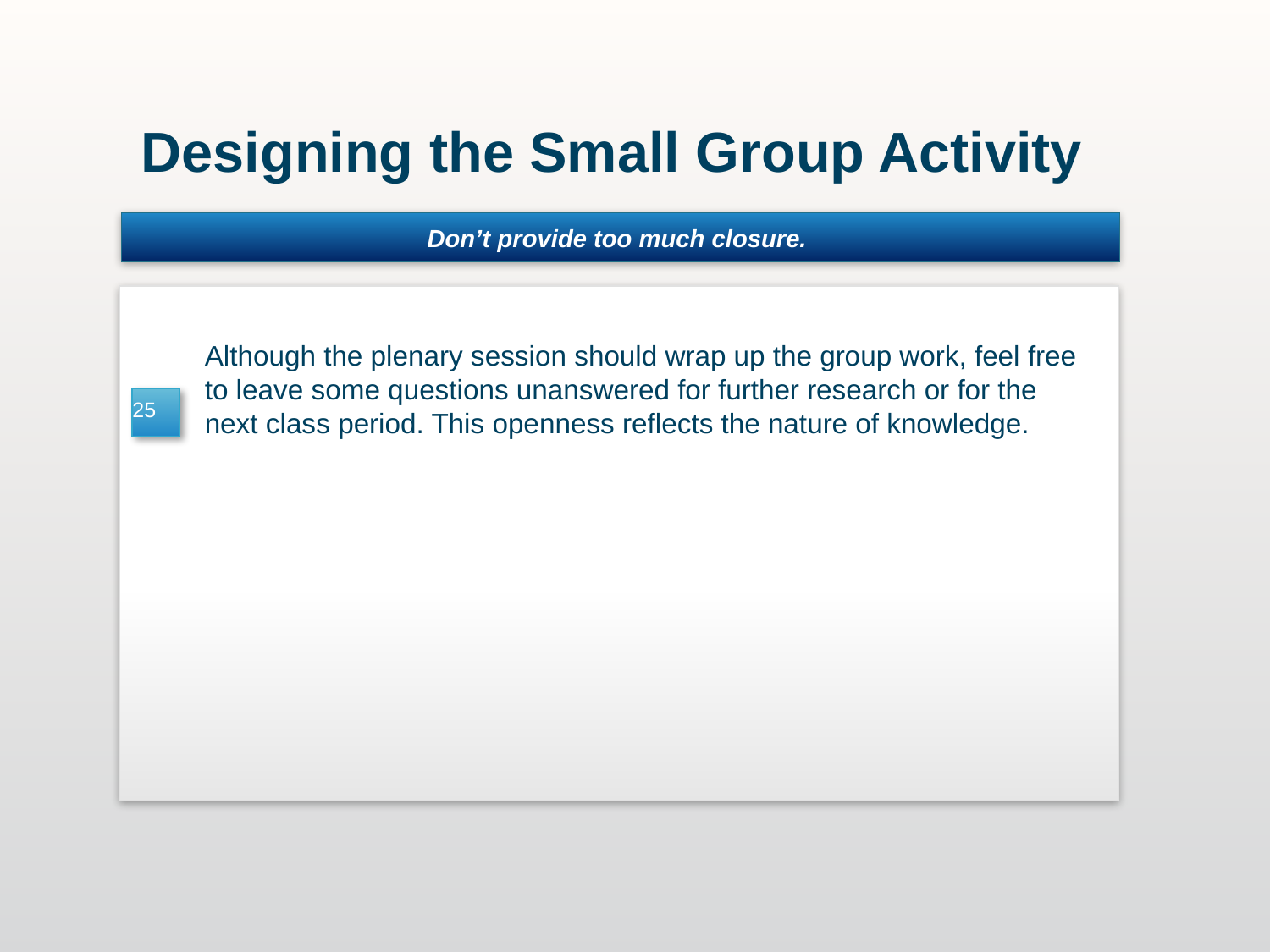

Designing the Small Group Activity
Don’t provide too much closure.

Templates
Although the plenary session should wrap up the group work, feel free to leave some questions unanswered for further research or for the next class period. This openness reflects the nature of knowledge.

25